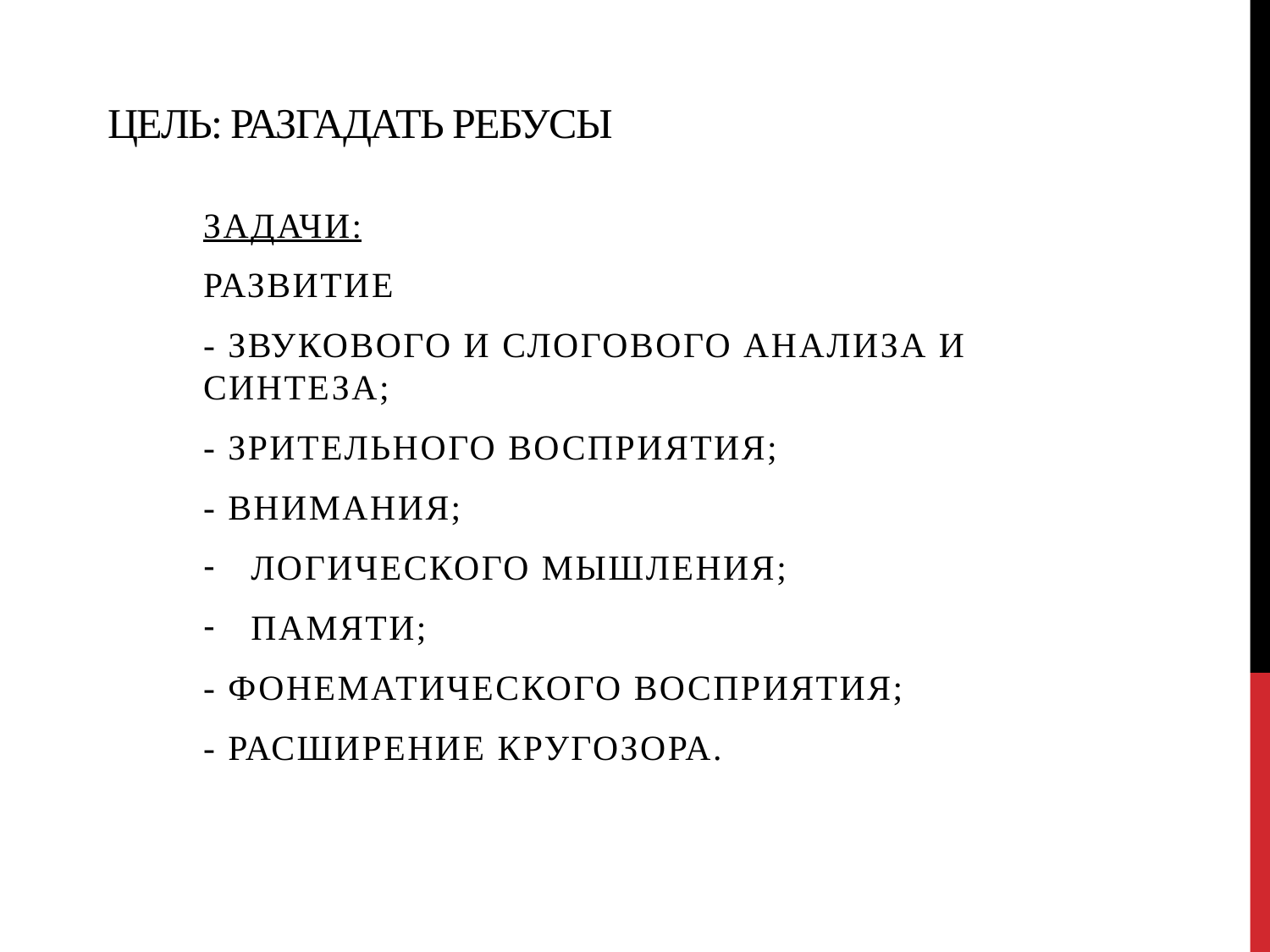

# Цель: разгадать ребусы
Задачи:
Развитие
- Звукового и слогового анализа и синтеза;
- Зрительного восприятия;
- внимания;
Логического мышления;
Памяти;
- Фонематического восприятия;
- Расширение кругозора.